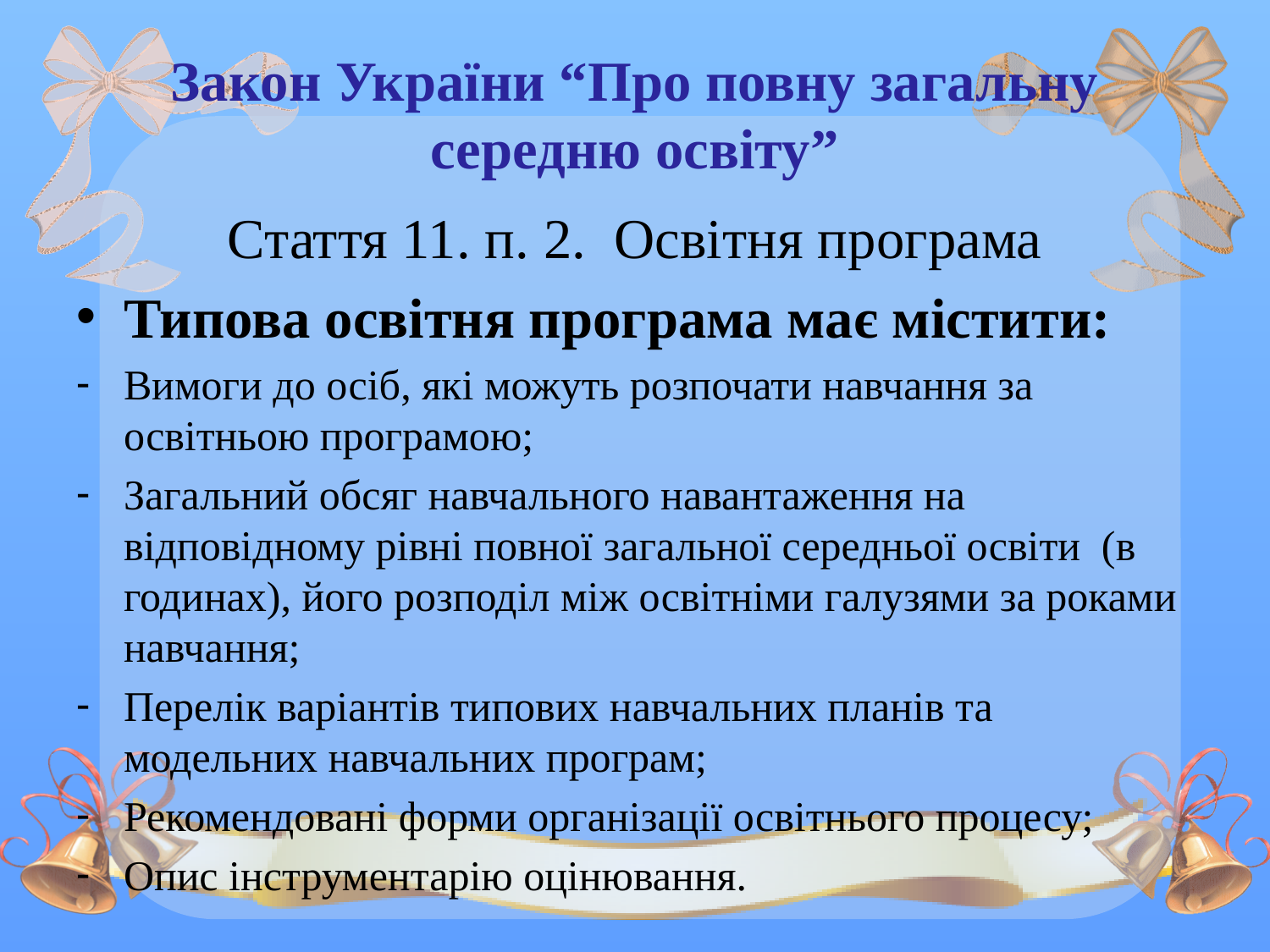

# Закон України “Про повну загальну середню освіту”
Стаття 11. п. 2.  Освітня програма
Типова освітня програма має містити:
Вимоги до осіб, які можуть розпочати навчання за освітньою програмою;
Загальний обсяг навчального навантаження на відповідному рівні повної загальної середньої освіти  (в годинах), його розподіл між освітніми галузями за роками навчання;
Перелік варіантів типових навчальних планів та модельних навчальних програм;
Рекомендовані форми організації освітнього процесу;
Опис інструментарію оцінювання.